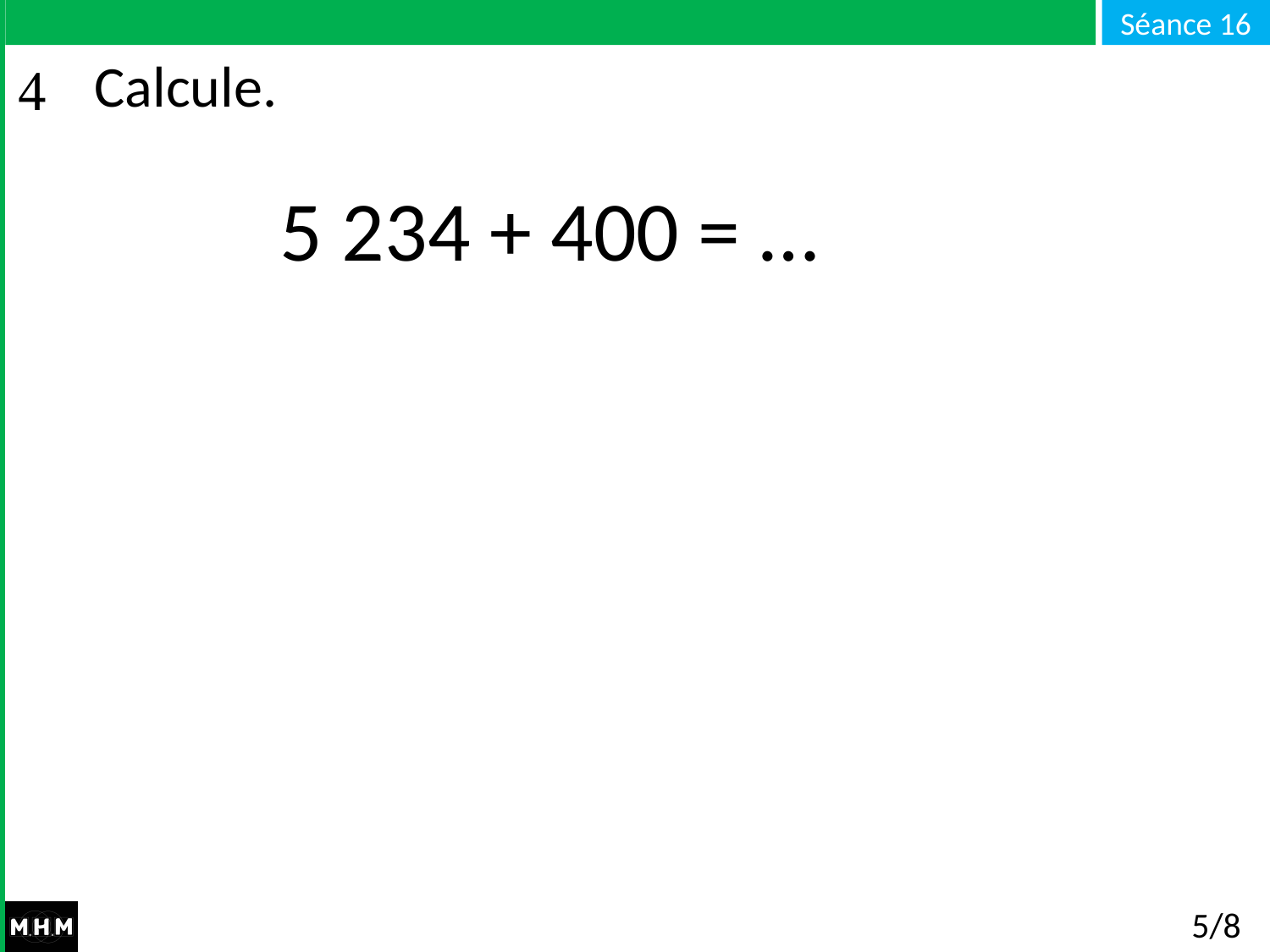

# Calcule.
5 234 + 400 = …
5/8